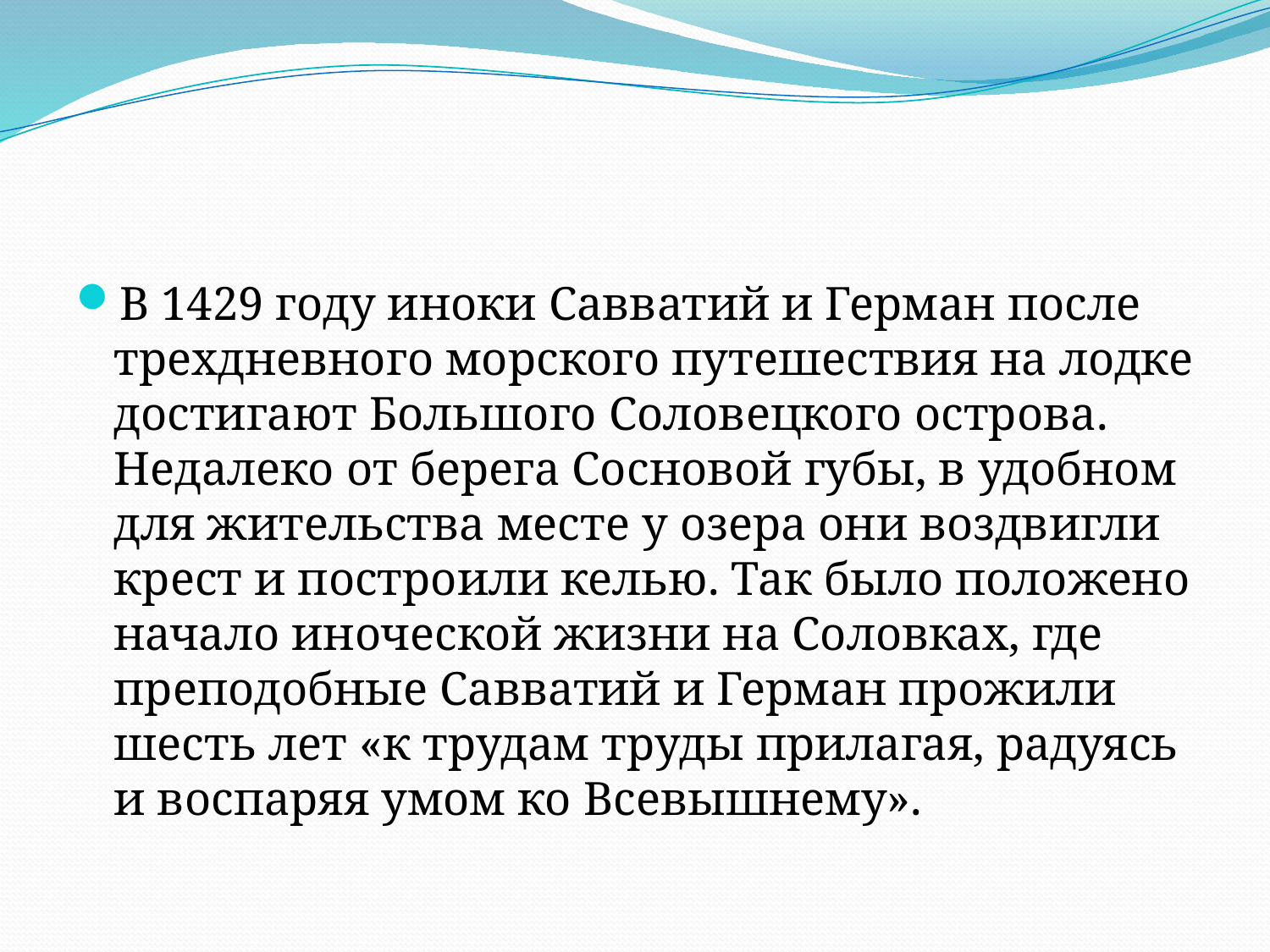

#
В 1429 году иноки Савватий и Герман после трехдневного морского путешествия на лодке достигают Большого Соловецкого острова. Недалеко от берега Сосновой губы, в удобном для жительства месте у озера они воздвигли крест и построили келью. Так было положено начало иноческой жизни на Соловках, где преподобные Савватий и Герман прожили шесть лет «к трудам труды прилагая, радуясь и воспаряя умом ко Всевышнему».